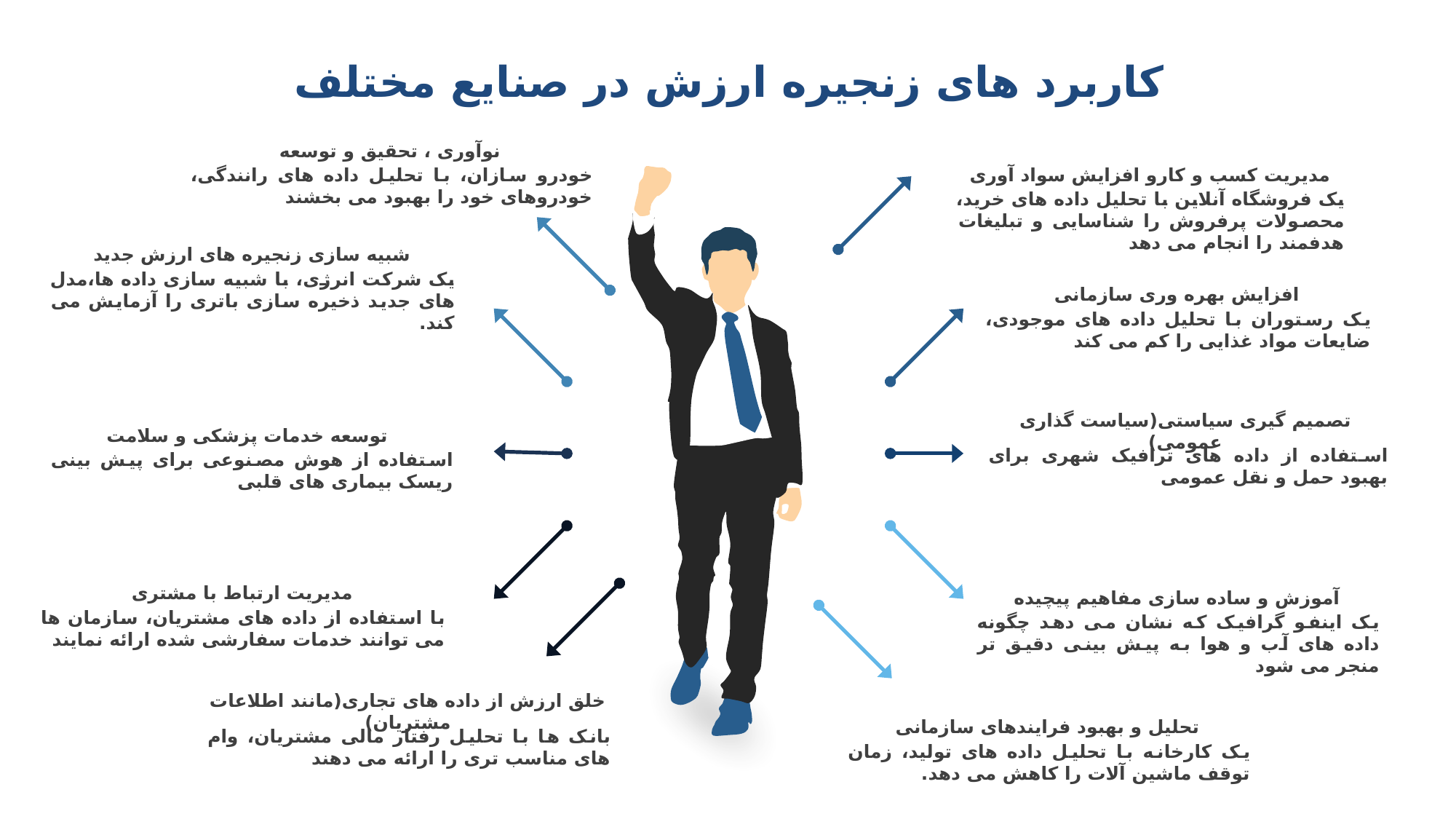

کاربرد های زنجیره ارزش در صنایع مختلف
نوآوری ، تحقیق و توسعه
خودرو سازان، با تحلیل داده های رانندگی، خودروهای خود را بهبود می بخشند
مدیریت کسب و کارو افزایش سواد آوری
یک فروشگاه آنلاین با تحلیل داده های خرید، محصولات پرفروش را شناسایی و تبلیغات هدفمند را انجام می دهد

شبیه سازی زنجیره های ارزش جدید
یک شرکت انرژی، با شبیه سازی داده ها،مدل های جدید ذخیره سازی باتری را آزمایش می کند.
افزایش بهره وری سازمانی
یک رستوران با تحلیل داده های موجودی، ضایعات مواد غذایی را کم می کند
تصمیم گیری سیاستی(سیاست گذاری عمومی)
استفاده از داده های ترافیک شهری برای بهبود حمل و نقل عمومی
توسعه خدمات پزشکی و سلامت
استفاده از هوش مصنوعی برای پیش بینی ریسک بیماری های قلبی
مدیریت ارتباط با مشتری
با استفاده از داده های مشتریان، سازمان ها می توانند خدمات سفارشی شده ارائه نمایند
آموزش و ساده سازی مفاهیم پیچیده
یک اینفو گرافیک که نشان می دهد چگونه داده های آب و هوا به پیش بینی دقیق تر منجر می شود
خلق ارزش از داده های تجاری(مانند اطلاعات مشتریان)
بانک ها با تحلیل رفتار مالی مشتریان، وام های مناسب تری را ارائه می دهند
تحلیل و بهبود فرایندهای سازمانی
یک کارخانه با تحلیل داده های تولید، زمان توقف ماشین آلات را کاهش می دهد.